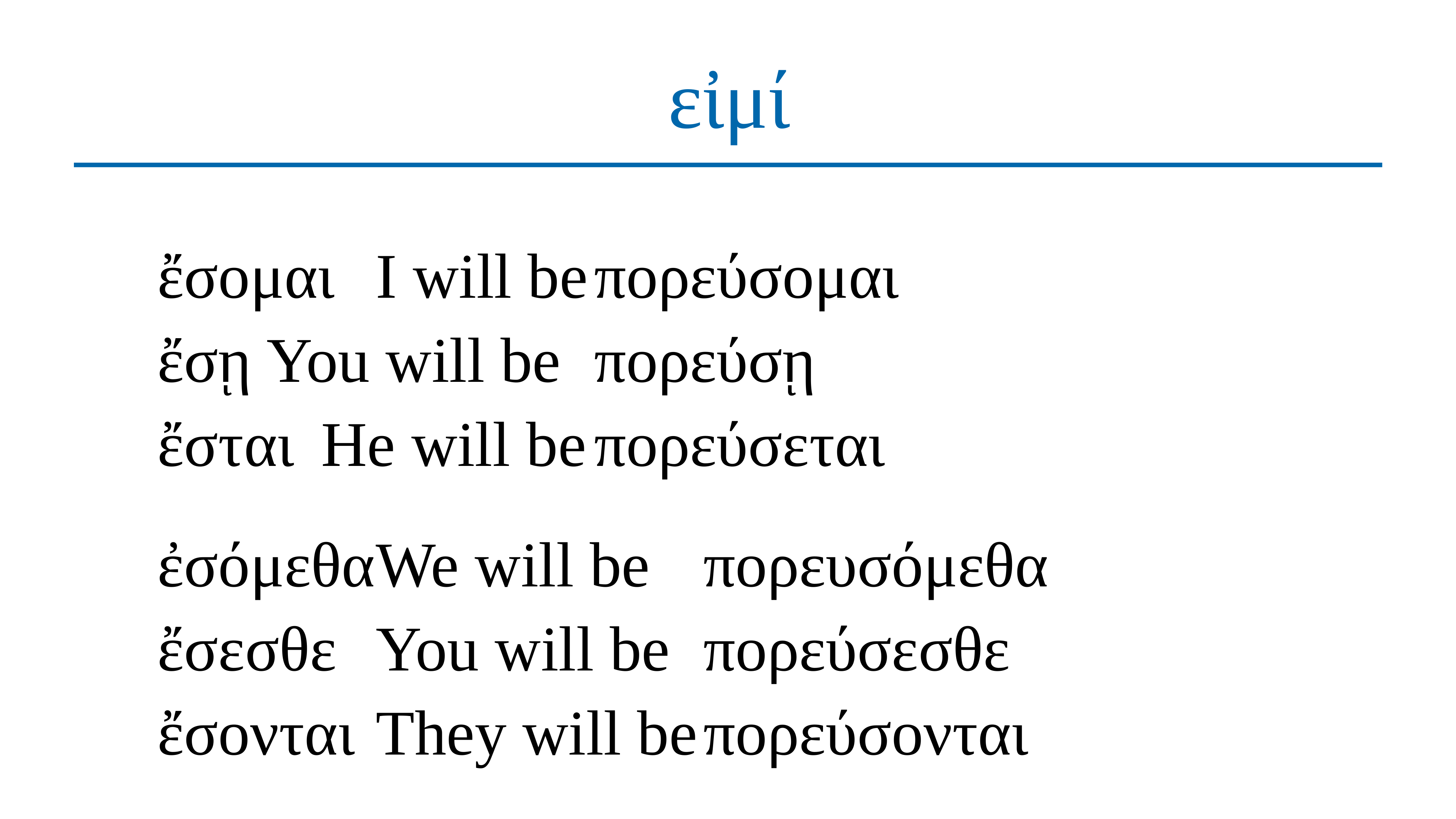

# εἰμί
ἔσομαι	I will be	πορεύσομαι
ἔσῃ	You will be	πορεύσῃ
ἔσται	He will be	πορεύσεται
ἐσόμεθα	We will be	πορευσόμεθα
ἔσεσθε	You will be	πορεύσεσθε
ἔσονται	They will be	πορεύσονται